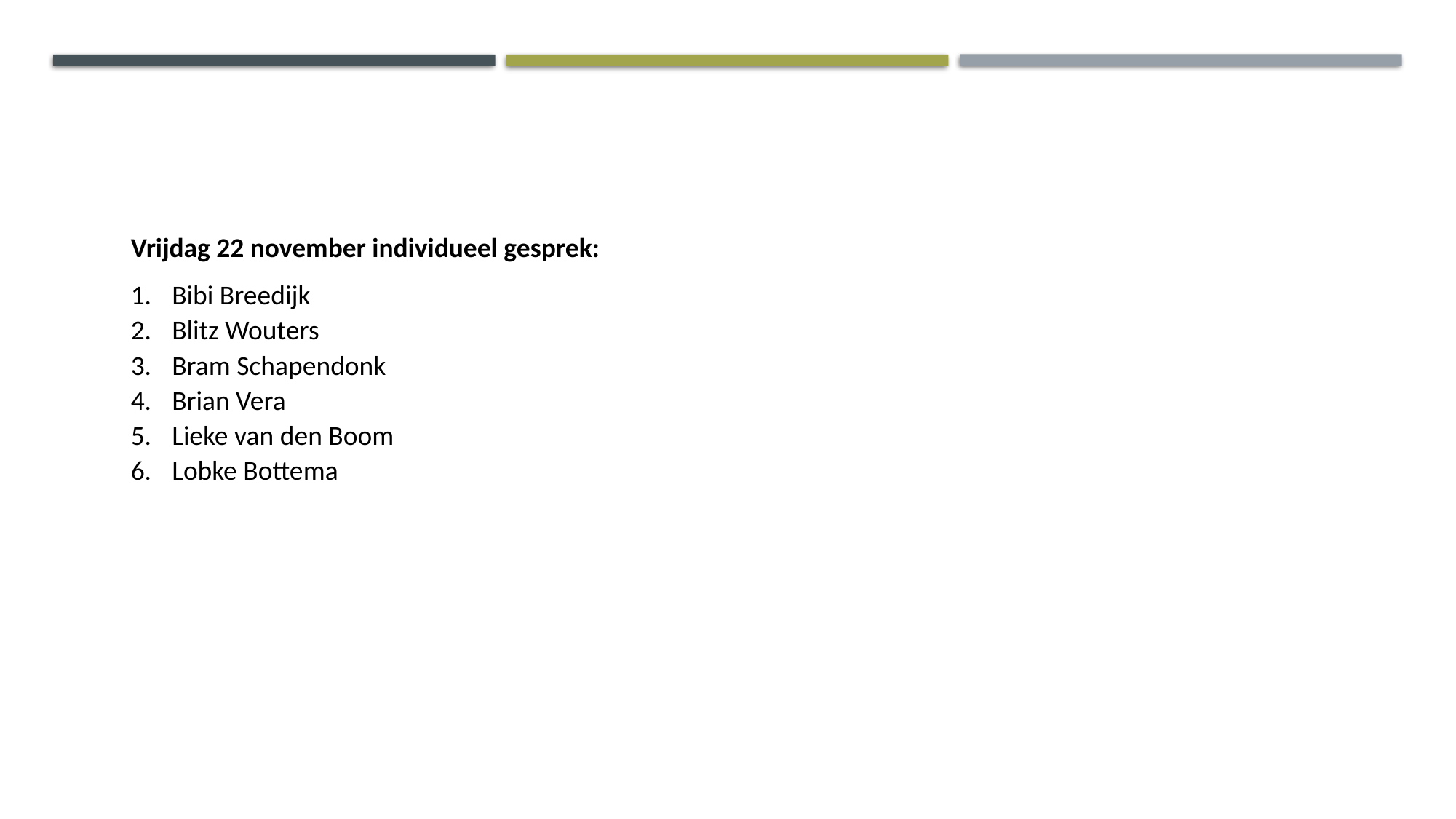

Vrijdag 22 november individueel gesprek:
Bibi Breedijk
Blitz Wouters
Bram Schapendonk
Brian Vera
Lieke van den Boom
Lobke Bottema